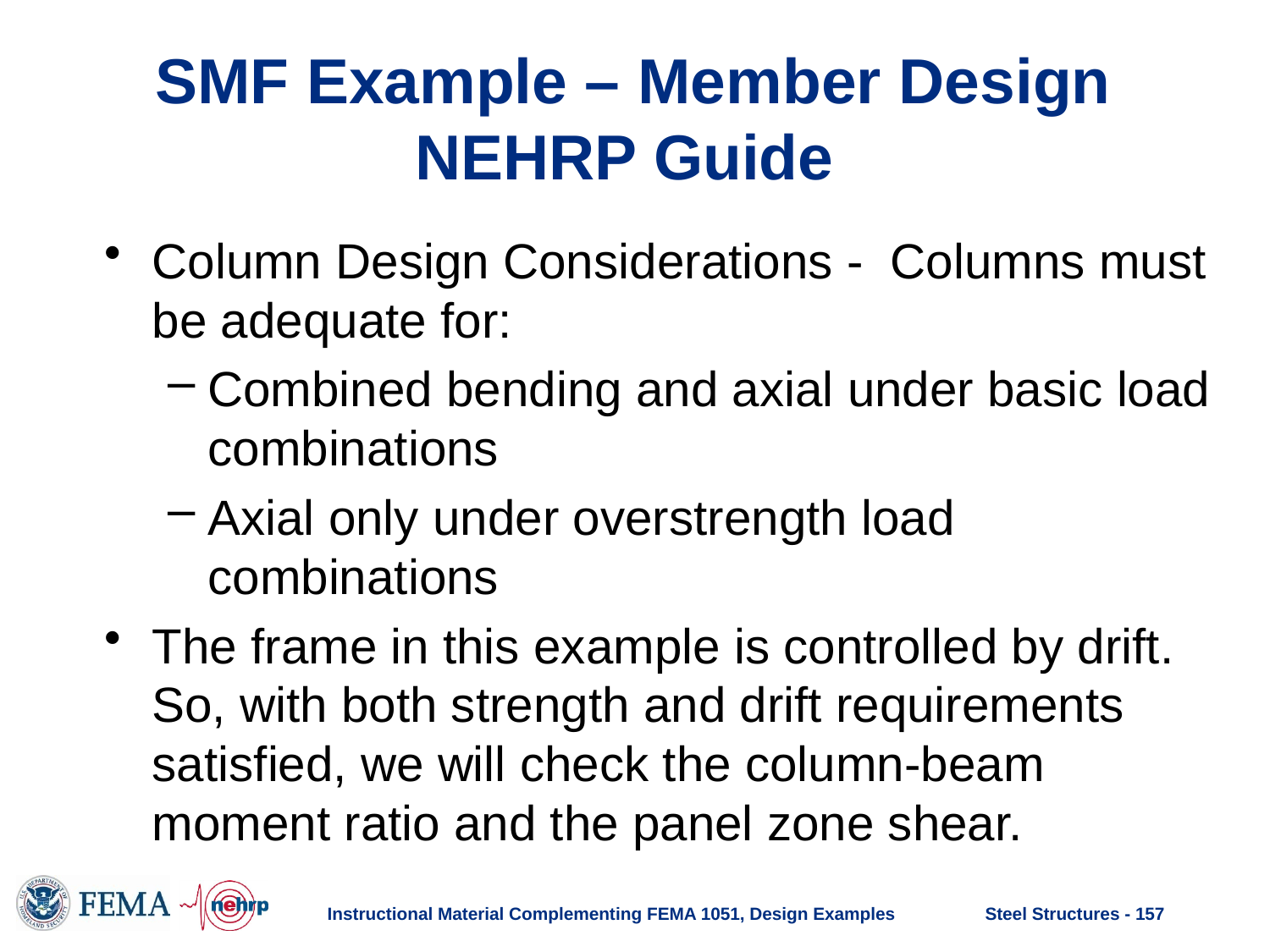

# SMF Example – Member Design NEHRP Guide
Column Design Considerations -  Columns must be adequate for:
Combined bending and axial under basic load combinations
Axial only under overstrength load combinations
The frame in this example is controlled by drift.  So, with both strength and drift requirements satisfied, we will check the column-beam moment ratio and the panel zone shear.

Instructional Material Complementing FEMA 1051, Design Examples
Steel Structures - 157